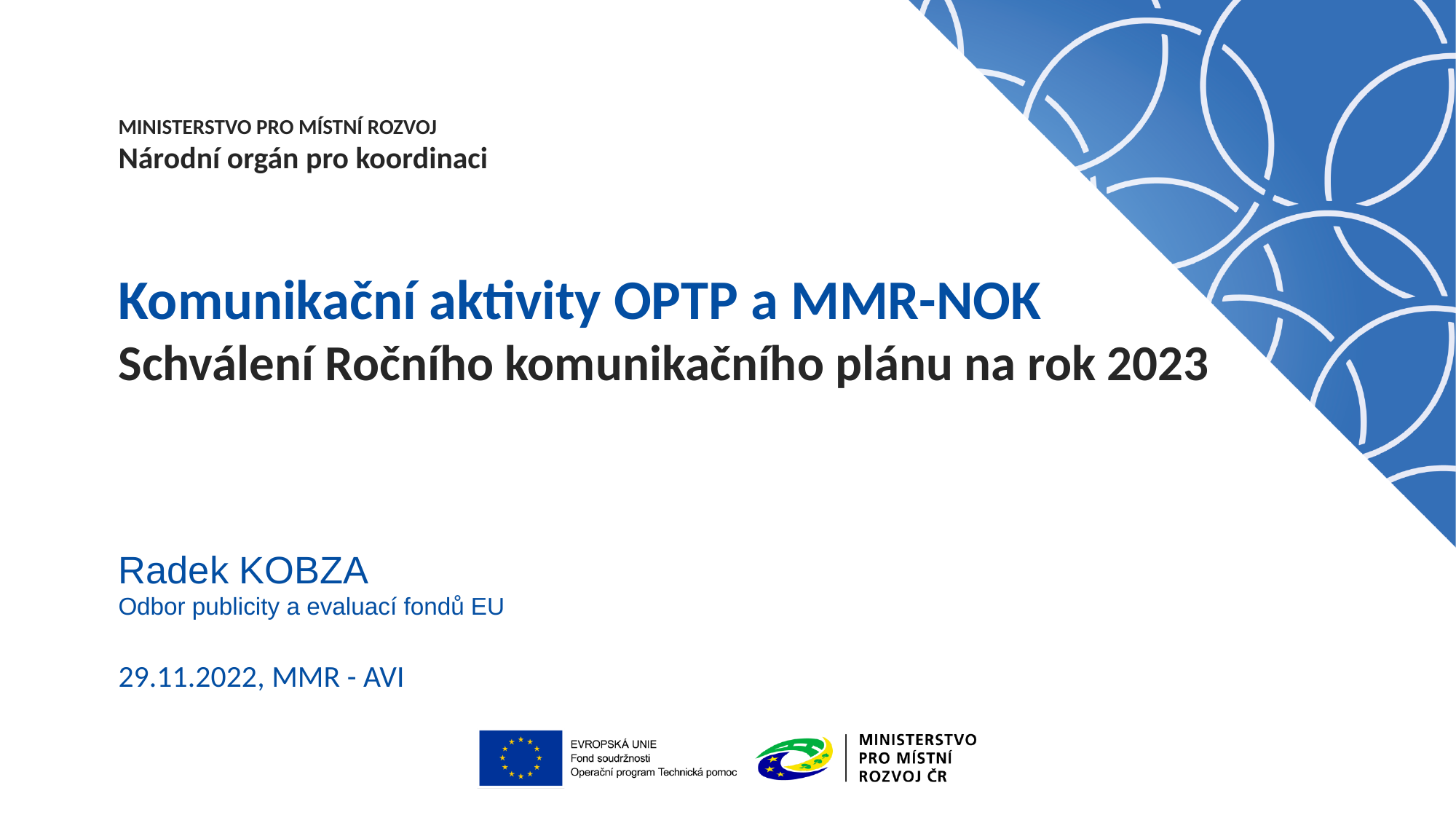

# Komunikační aktivity OPTP a MMR-NOK Schválení Ročního komunikačního plánu na rok 2023
Radek KOBZA
Odbor publicity a evaluací fondů EU
29.11.2022, MMR - AVI